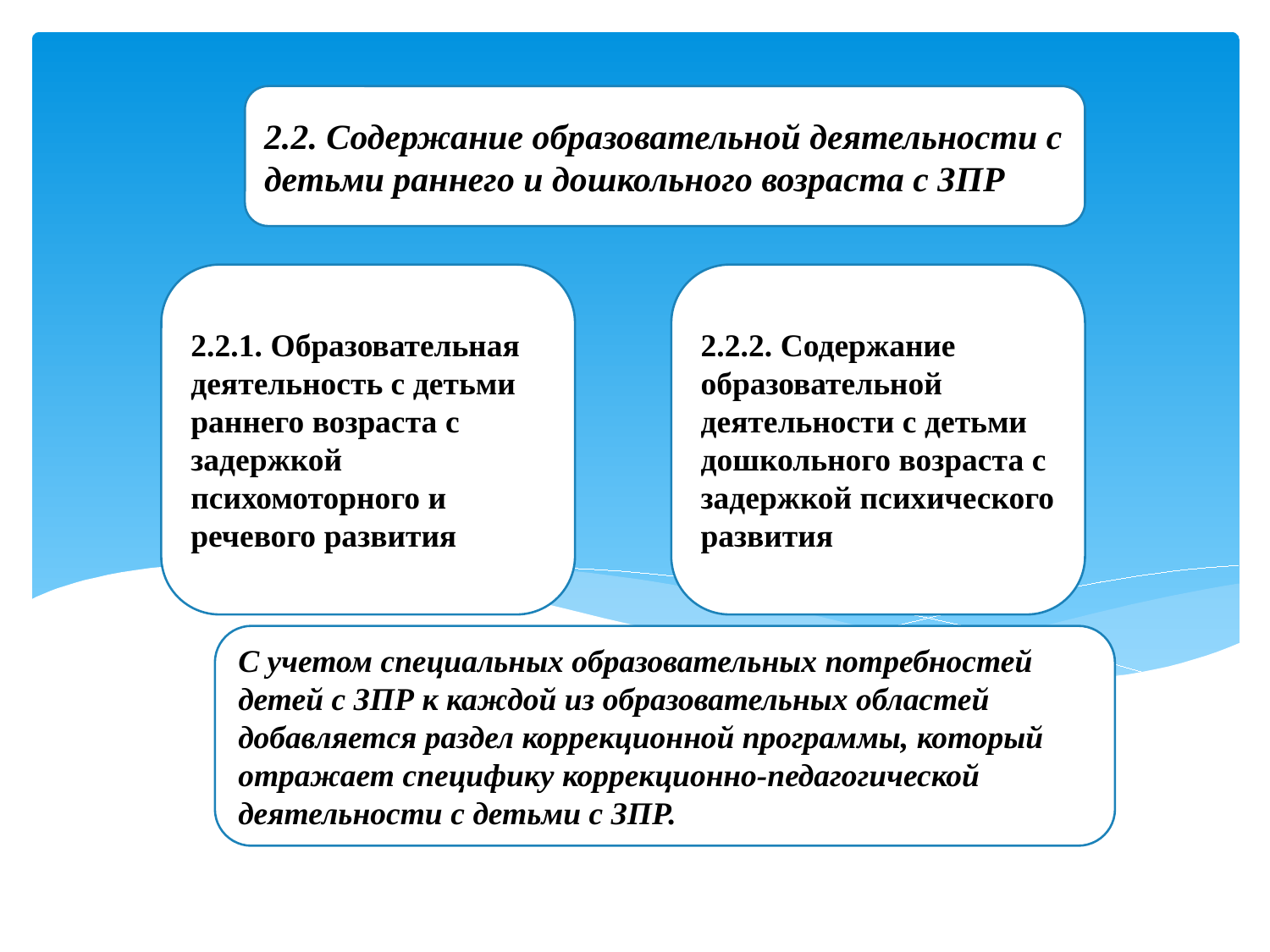

2.2. Содержание образовательной деятельности с детьми раннего и дошкольного возраста с ЗПР
2.2.1. Образовательная деятельность с детьми раннего возраста с задержкой психомоторного и речевого развития
2.2.2. Содержание образовательной деятельности с детьми дошкольного возраста с задержкой психического развития
С учетом специальных образовательных потребностей детей с ЗПР к каждой из образовательных областей добавляется раздел коррекционной программы, который отражает специфику коррекционно-педагогической деятельности с детьми с ЗПР.